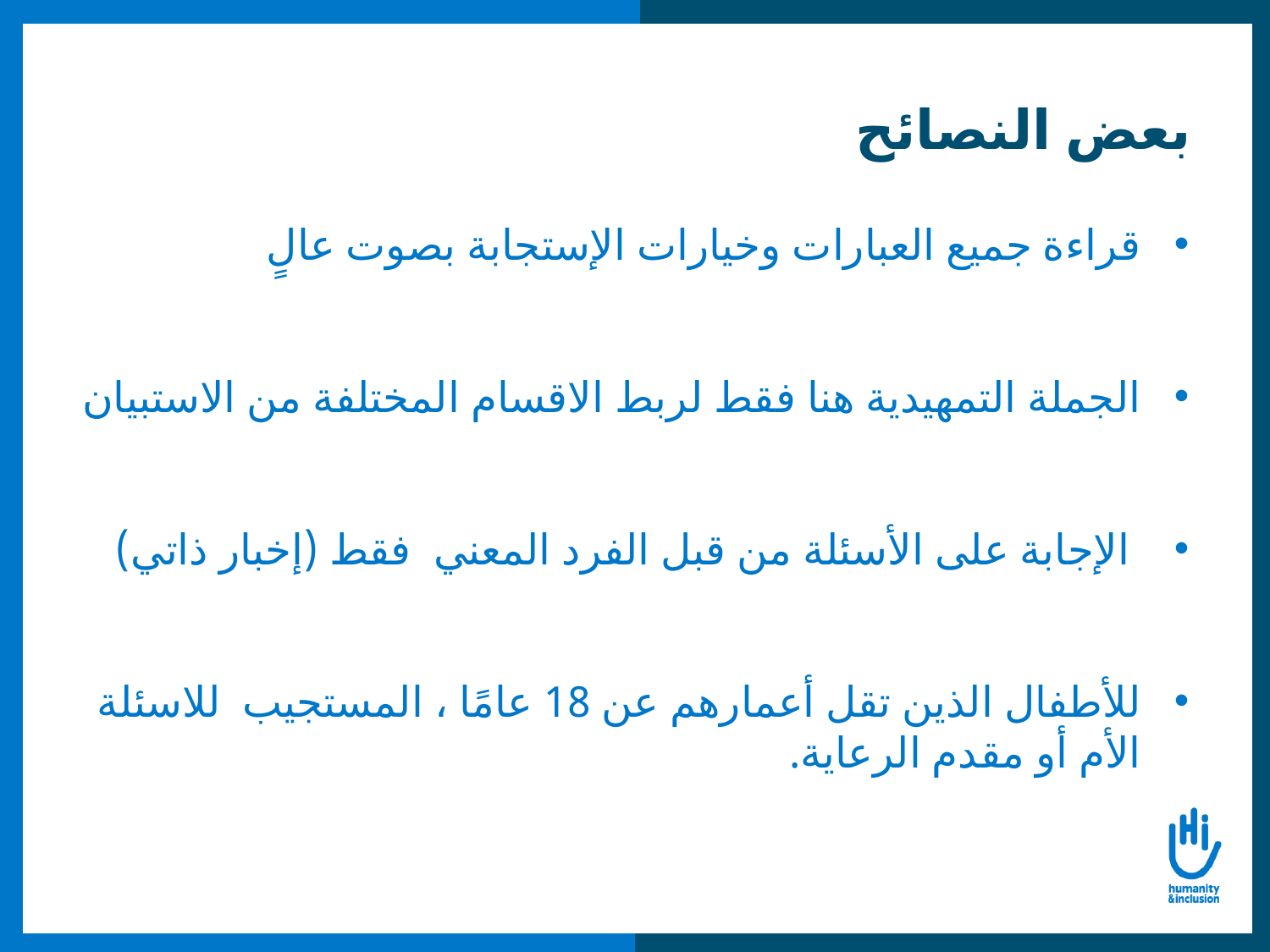

# بعض النصائح
قراءة جميع العبارات وخيارات الإستجابة بصوت عالٍ

الجملة التمهيدية هنا فقط لربط الاقسام المختلفة من الاستبيان

 الإجابة على الأسئلة من قبل الفرد المعني  فقط (إخبار ذاتي)

للأطفال الذين تقل أعمارهم عن 18 عامًا ، المستجيب  للاسئلة الأم أو مقدم الرعاية.